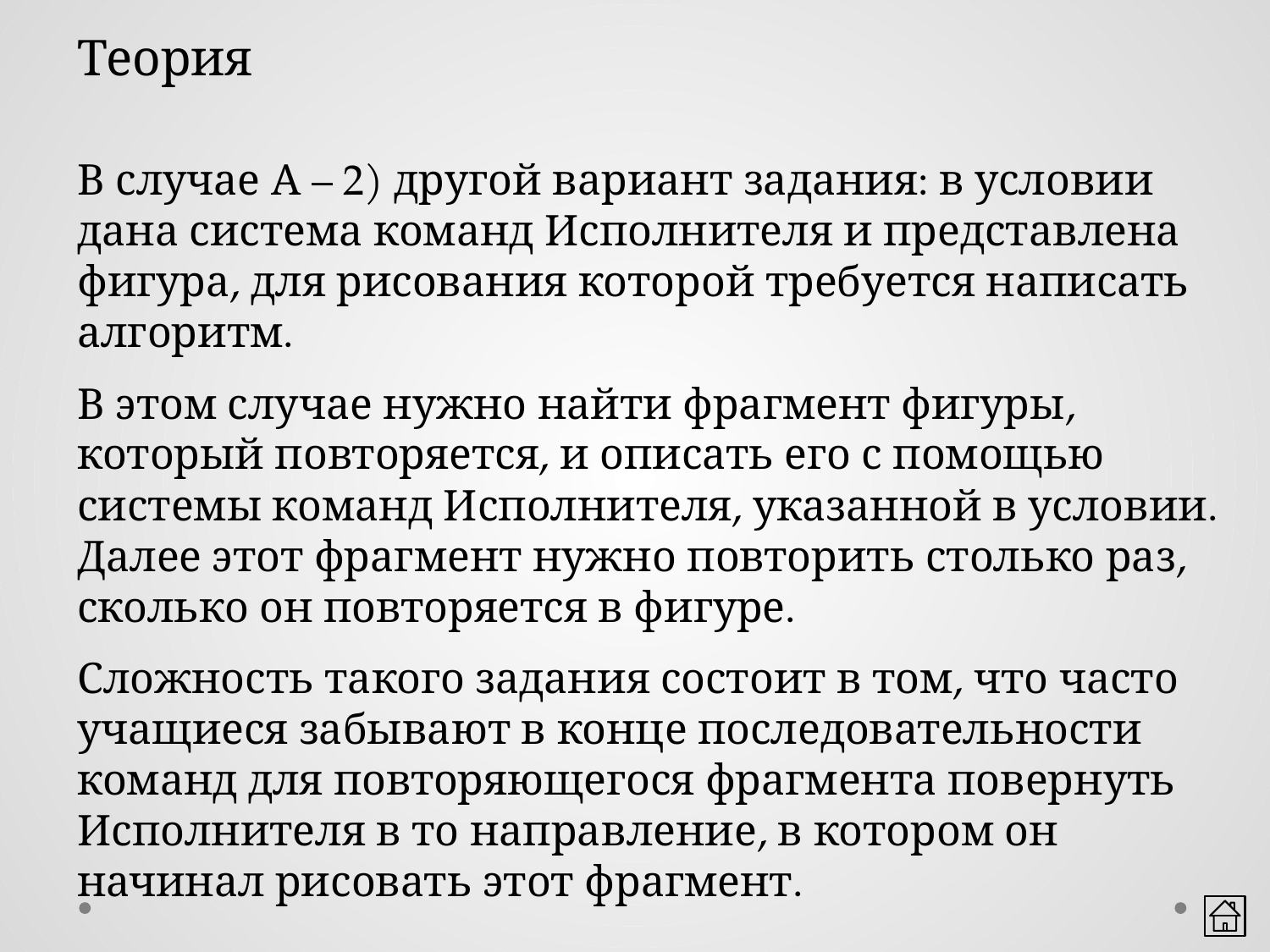

Теория
В случае А – 2) другой вариант задания: в условии дана система команд Исполнителя и представлена фигура, для рисования которой требуется написать алгоритм.
В этом случае нужно найти фрагмент фигуры, который повторяется, и описать его с помощью системы команд Исполнителя, указанной в условии. Далее этот фрагмент нужно повторить столько раз, сколько он повторяется в фигуре.
Сложность такого задания состоит в том, что часто учащиеся забывают в конце последовательности команд для повторяющегося фрагмента повернуть Исполнителя в то направление, в котором он начинал рисовать этот фрагмент.